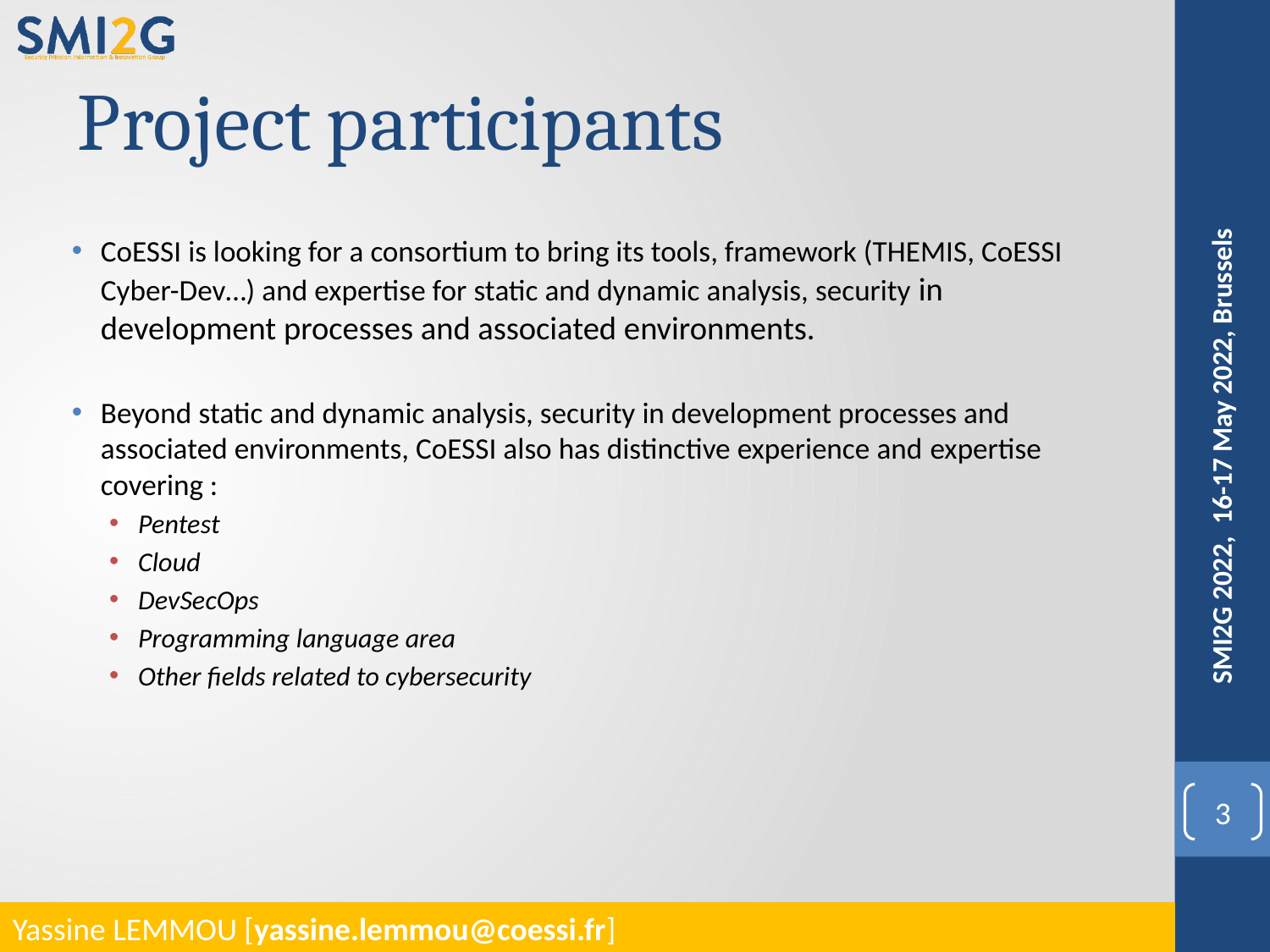

# Project participants
CoESSI is looking for a consortium to bring its tools, framework (THEMIS, CoESSI Cyber-Dev…) and expertise for static and dynamic analysis, security in development processes and associated environments.

Beyond static and dynamic analysis, security in development processes and associated environments, CoESSI also has distinctive experience and expertise covering :
Pentest
Cloud
DevSecOps
Programming language area
Other fields related to cybersecurity
SMI2G 2022,  16-17 May 2022, Brussels
3
Yassine LEMMOU [yassine.lemmou@coessi.fr]